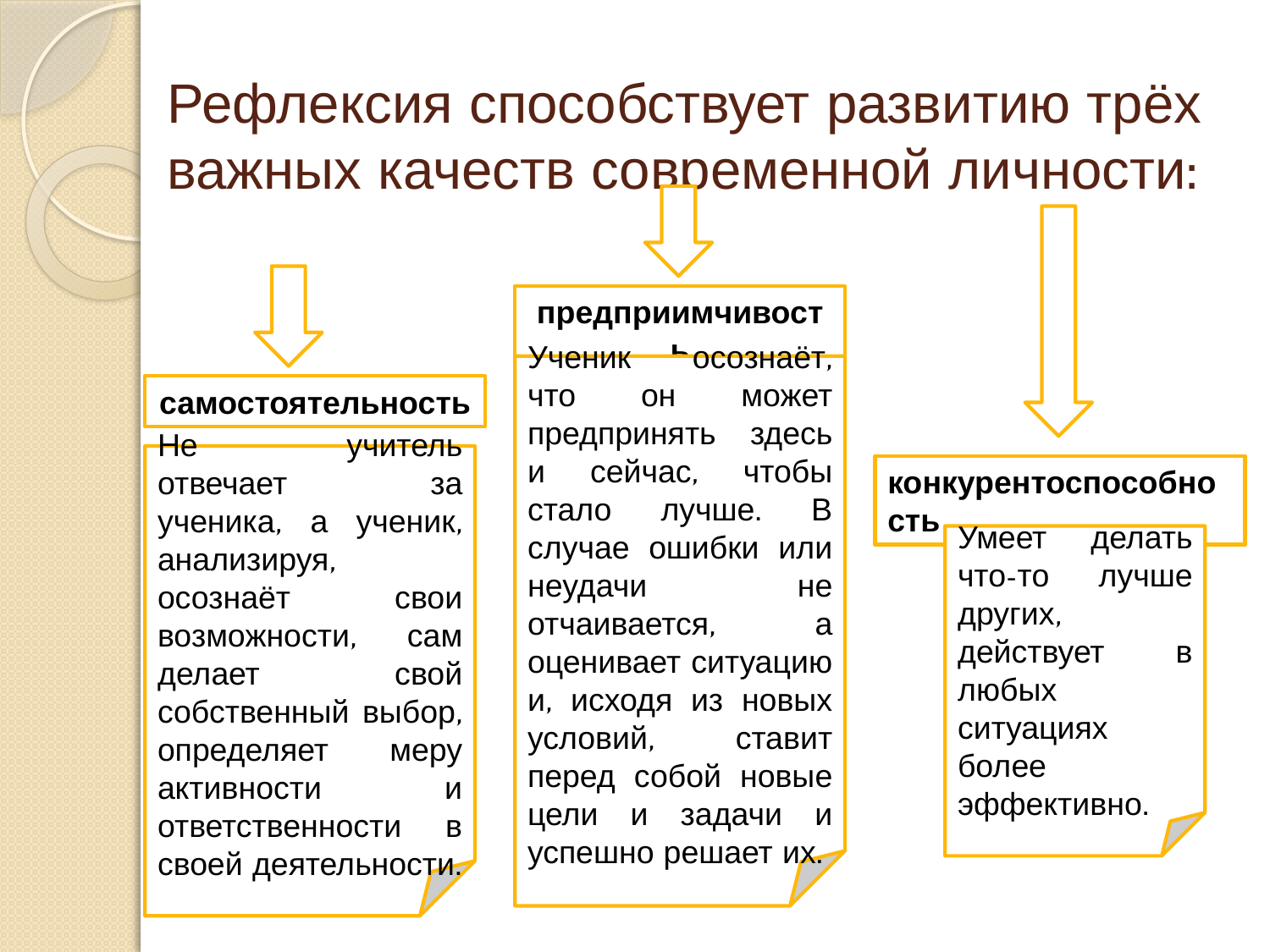

# Рефлексия способствует развитию трёх важных качеств современной личности:

предприимчивость
Ученик осознаёт, что он может предпринять здесь и сейчас, чтобы стало лучше. В случае ошибки или неудачи не отчаивается, а оценивает ситуацию и, исходя из новых условий, ставит перед собой новые цели и задачи и успешно решает их.
самостоятельность
Не учитель отвечает за ученика, а ученик, анализируя, осознаёт свои возможности, сам делает свой собственный выбор, определяет меру активности и ответственности в своей деятельности.
конкурентоспособность
Умеет делать что-то лучше других, действует в любых ситуациях более эффективно.